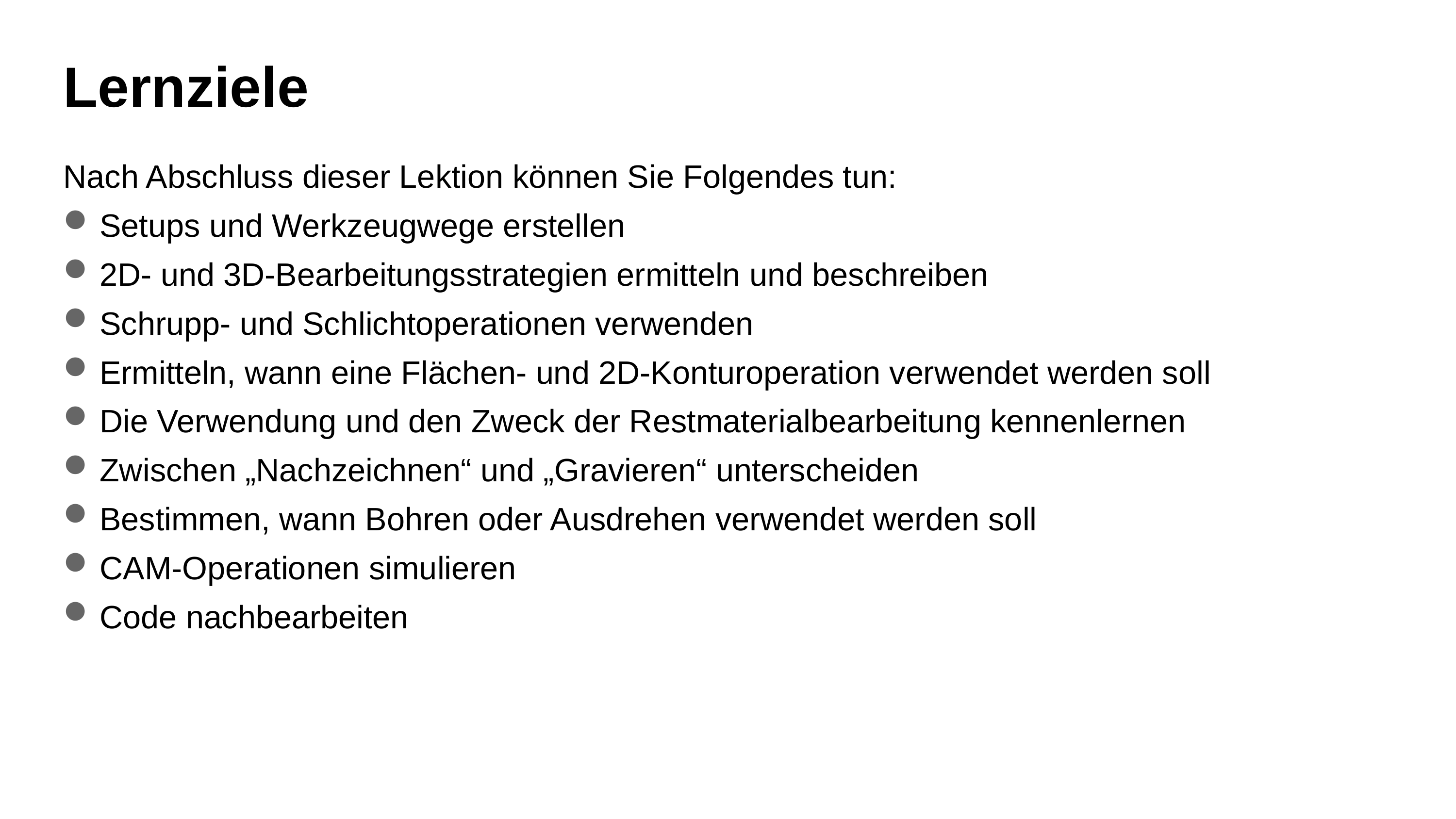

# Lernziele
Nach Abschluss dieser Lektion können Sie Folgendes tun:
Setups und Werkzeugwege erstellen
2D- und 3D-Bearbeitungsstrategien ermitteln und beschreiben
Schrupp- und Schlichtoperationen verwenden
Ermitteln, wann eine Flächen- und 2D-Konturoperation verwendet werden soll
Die Verwendung und den Zweck der Restmaterialbearbeitung kennenlernen
Zwischen „Nachzeichnen“ und „Gravieren“ unterscheiden
Bestimmen, wann Bohren oder Ausdrehen verwendet werden soll
CAM-Operationen simulieren
Code nachbearbeiten